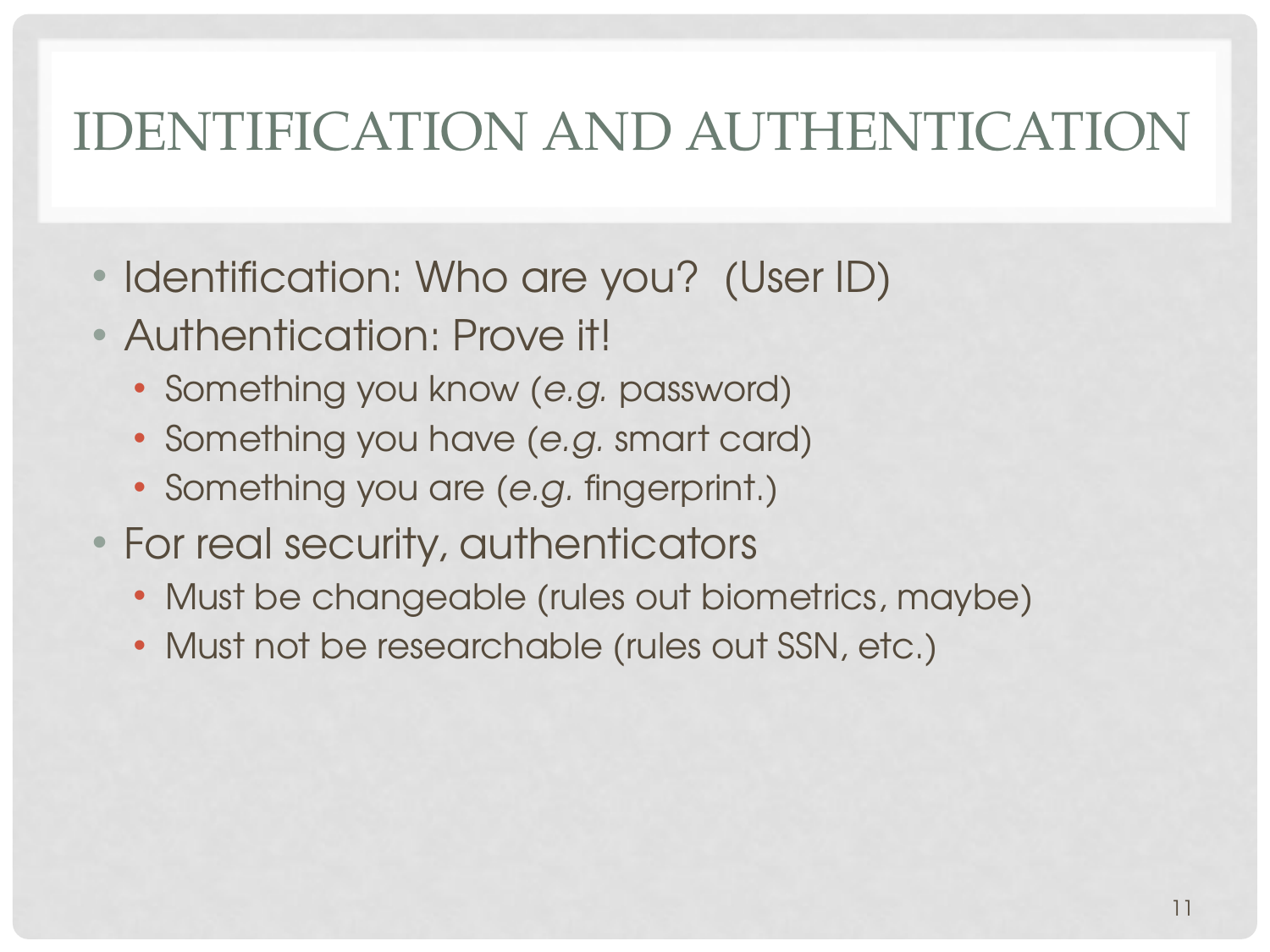

# Identification and Authentication
Identification: Who are you?  (User ID)
Authentication: Prove it!
Something you know (e.g. password)
Something you have (e.g. smart card)
Something you are (e.g. fingerprint.)
For real security, authenticators
Must be changeable (rules out biometrics, maybe)
Must not be researchable (rules out SSN, etc.)

11